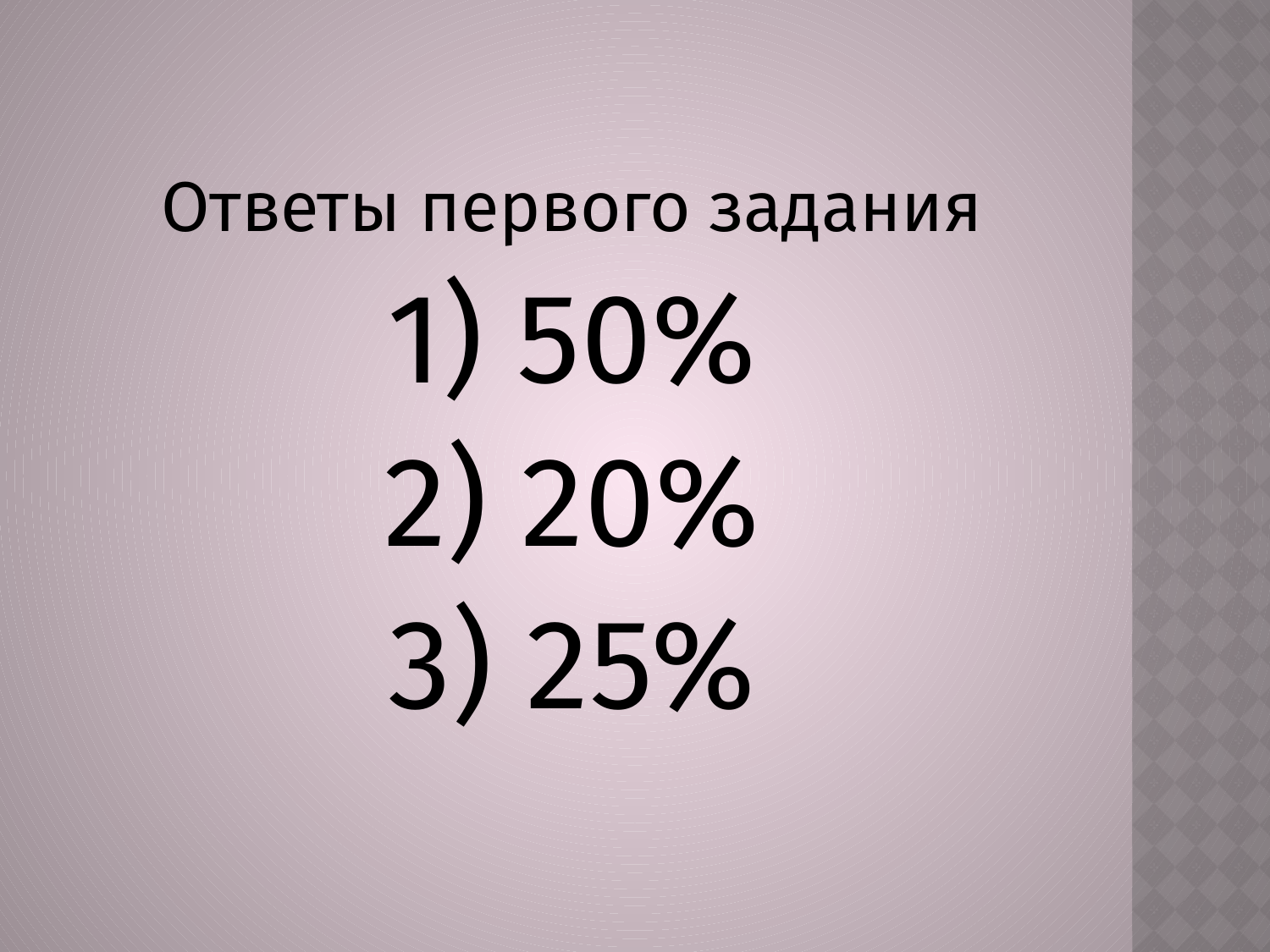

Ответы первого задания
1) 50%
2) 20%
3) 25%